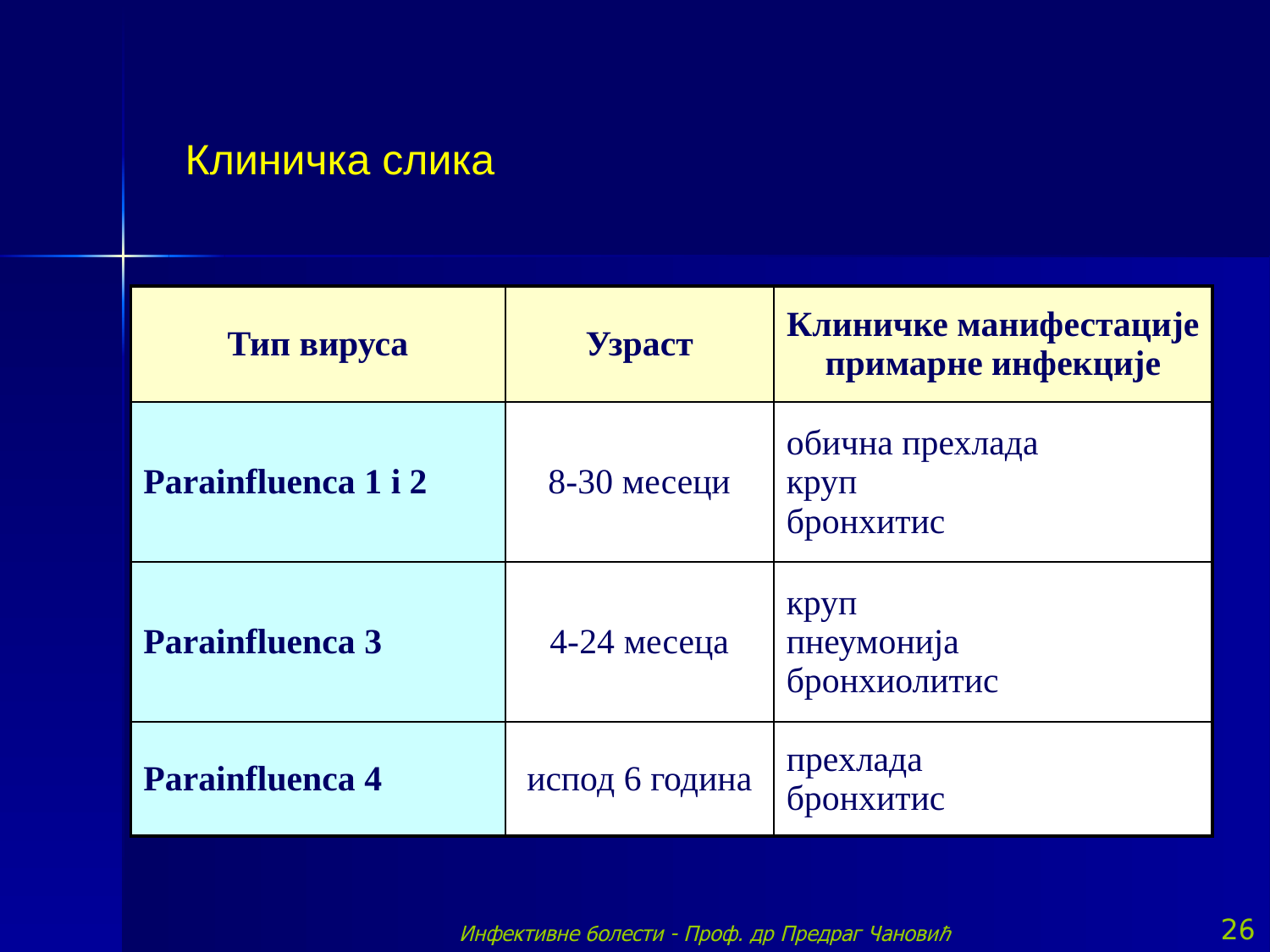

Клиничка слика
| Тип вируса | Узраст | Клиничке манифестације примарне инфекције |
| --- | --- | --- |
| Parainfluenca 1 i 2 | 8-30 месеци | обична прехлада круп бронхитис |
| Parainfluenca 3 | 4-24 месеца | круп пнеумонија бронхиолитис |
| Parainfluenca 4 | испод 6 година | прехлада бронхитис |
Инфективне болести - Проф. др Предраг Чановић
26